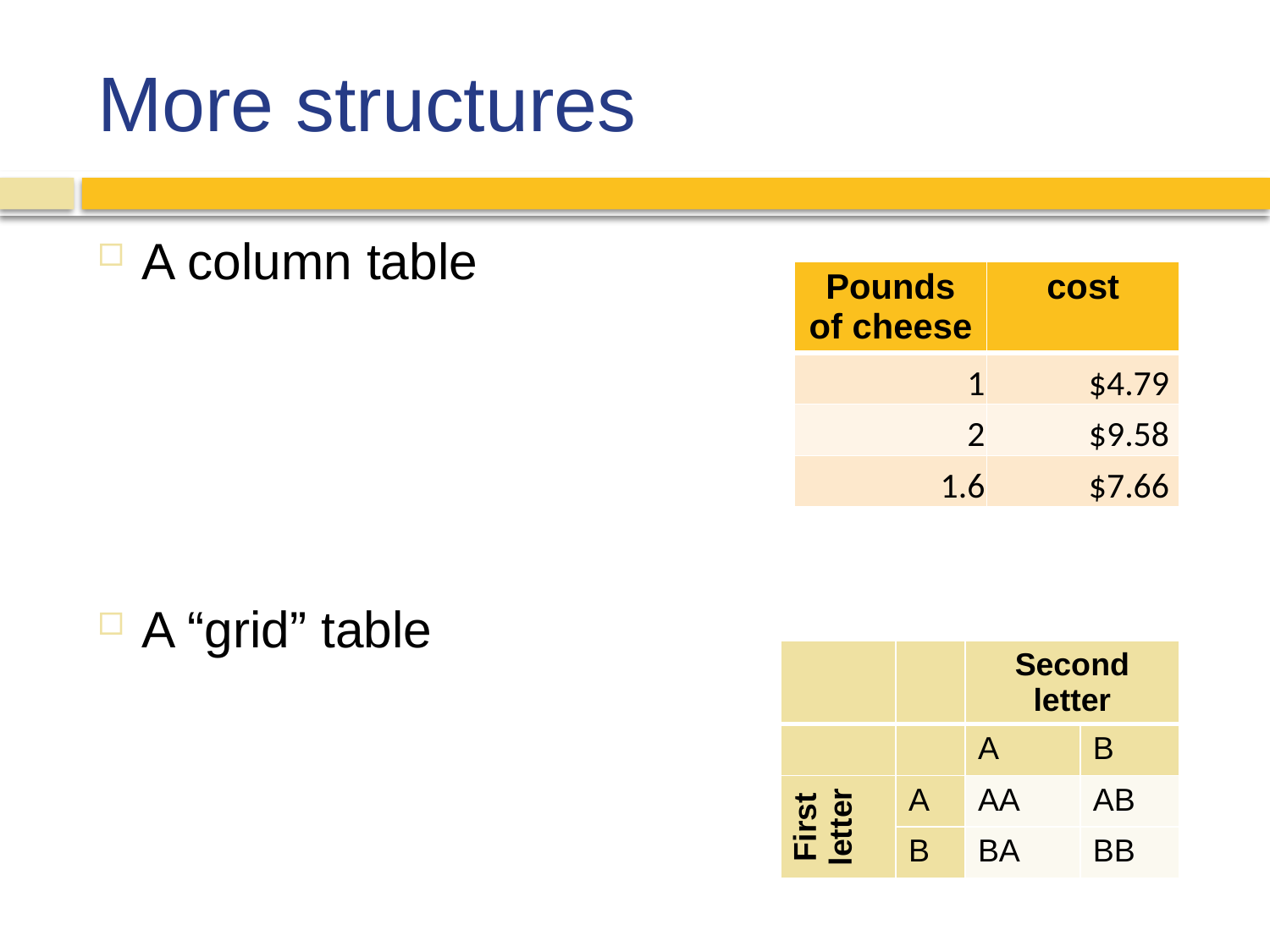

# More structures
A column table

A “grid” table
| Pounds of cheese | cost |
| --- | --- |
| 1 | $4.79 |
| 2 | $9.58 |
| 1.6 | $7.66 |
|  |  | Second letter |  |
| --- | --- | --- | --- |
|  |  | A | B |
| First letter | A | AA | AB |
|  | B | BA | BB |